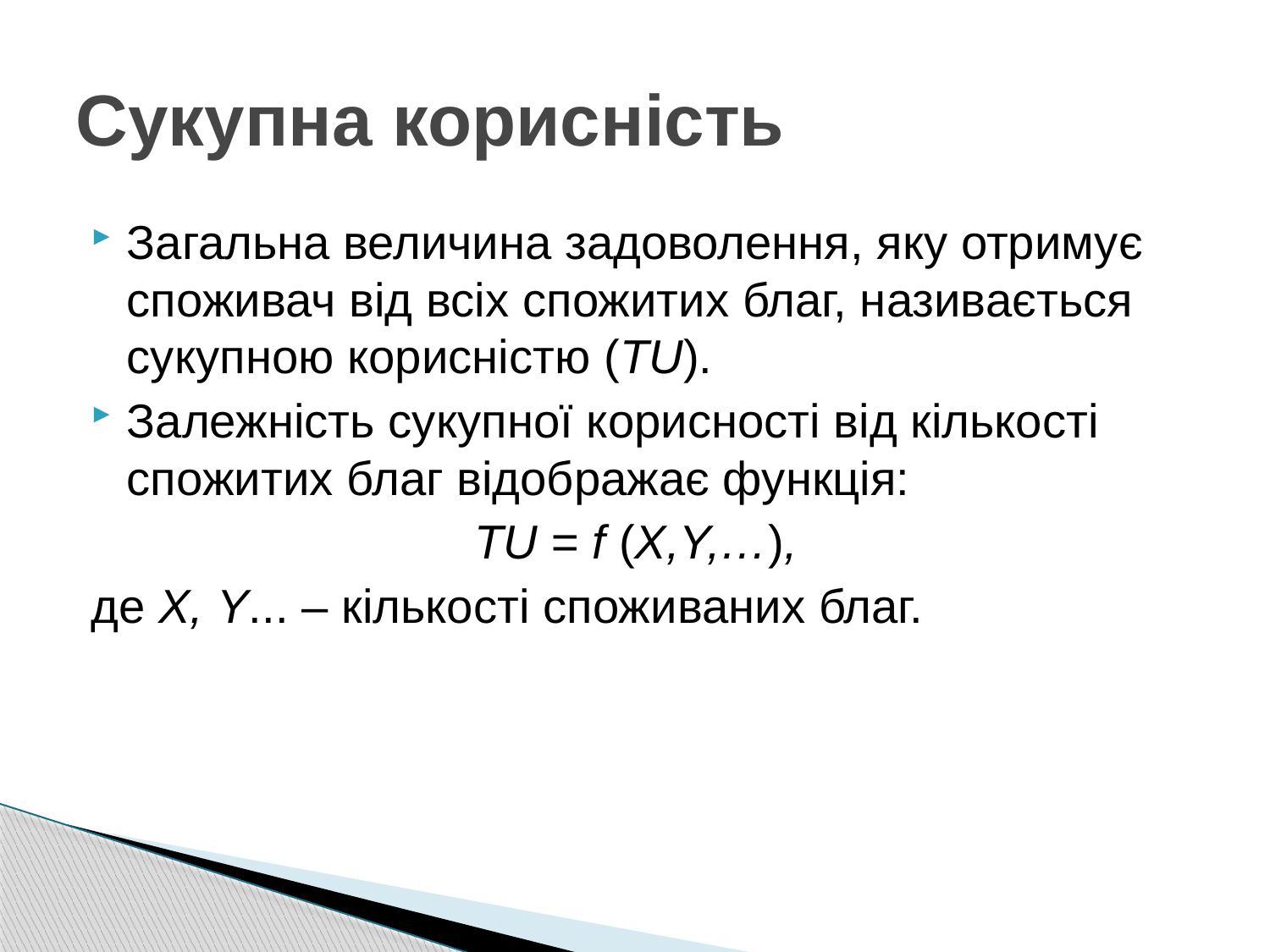

# Сукупна корисність
Загальна величина задоволення, яку отримує споживач від всіх спожитих благ, називається сукупною корисністю (ТU).
Залежність сукупної корисності від кількості спожитих благ відображає функція:
TU = f (X,Y,…),
де Х, Y... – кількості споживаних благ.